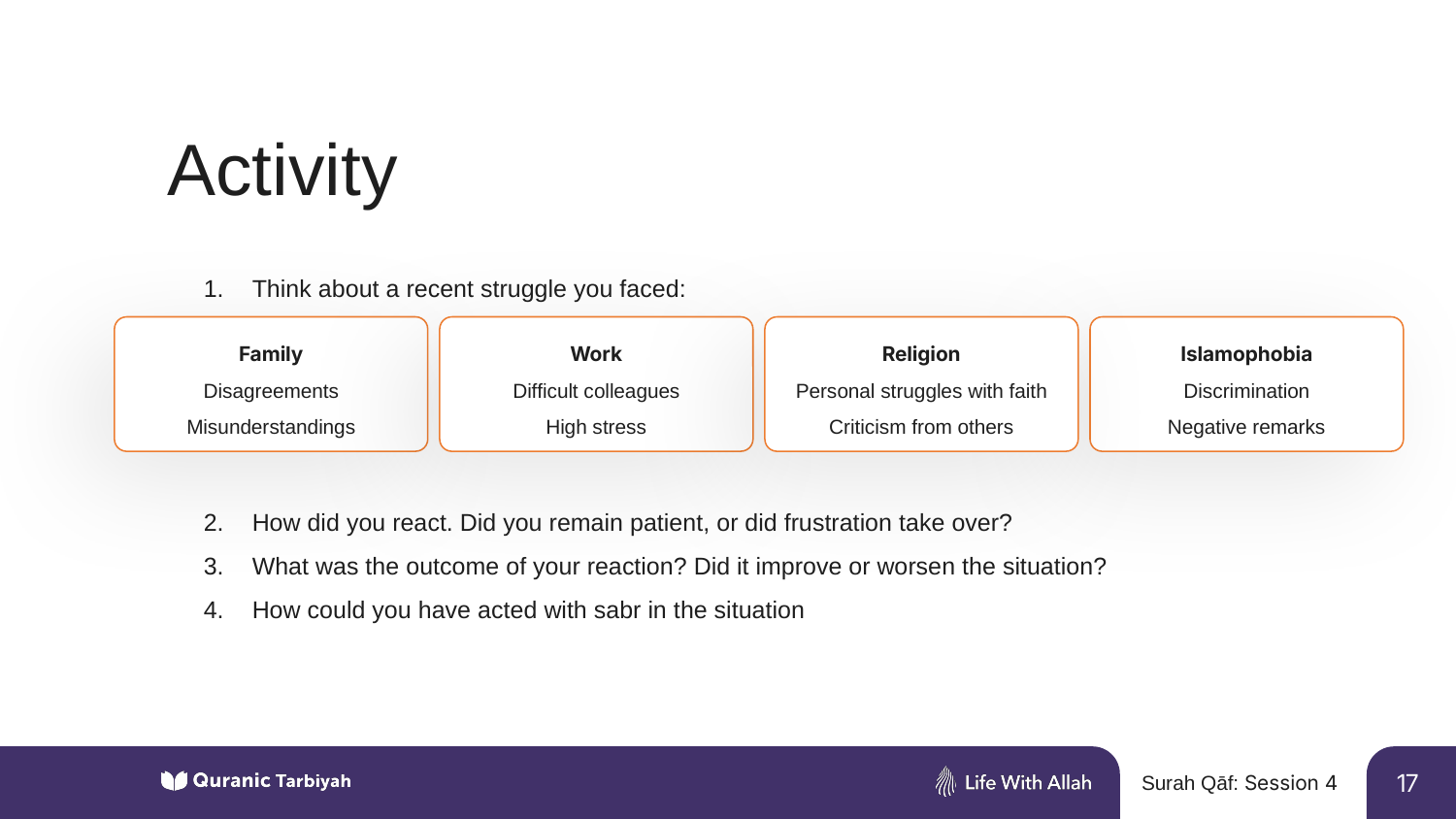

Activity
Think about a recent struggle you faced:
Work
Difficult colleagues
High stress
Family
Disagreements
Misunderstandings
Religion
Personal struggles with faith
Criticism from others
Islamophobia
Discrimination
Negative remarks
How did you react. Did you remain patient, or did frustration take over?
What was the outcome of your reaction? Did it improve or worsen the situation?
How could you have acted with sabr in the situation